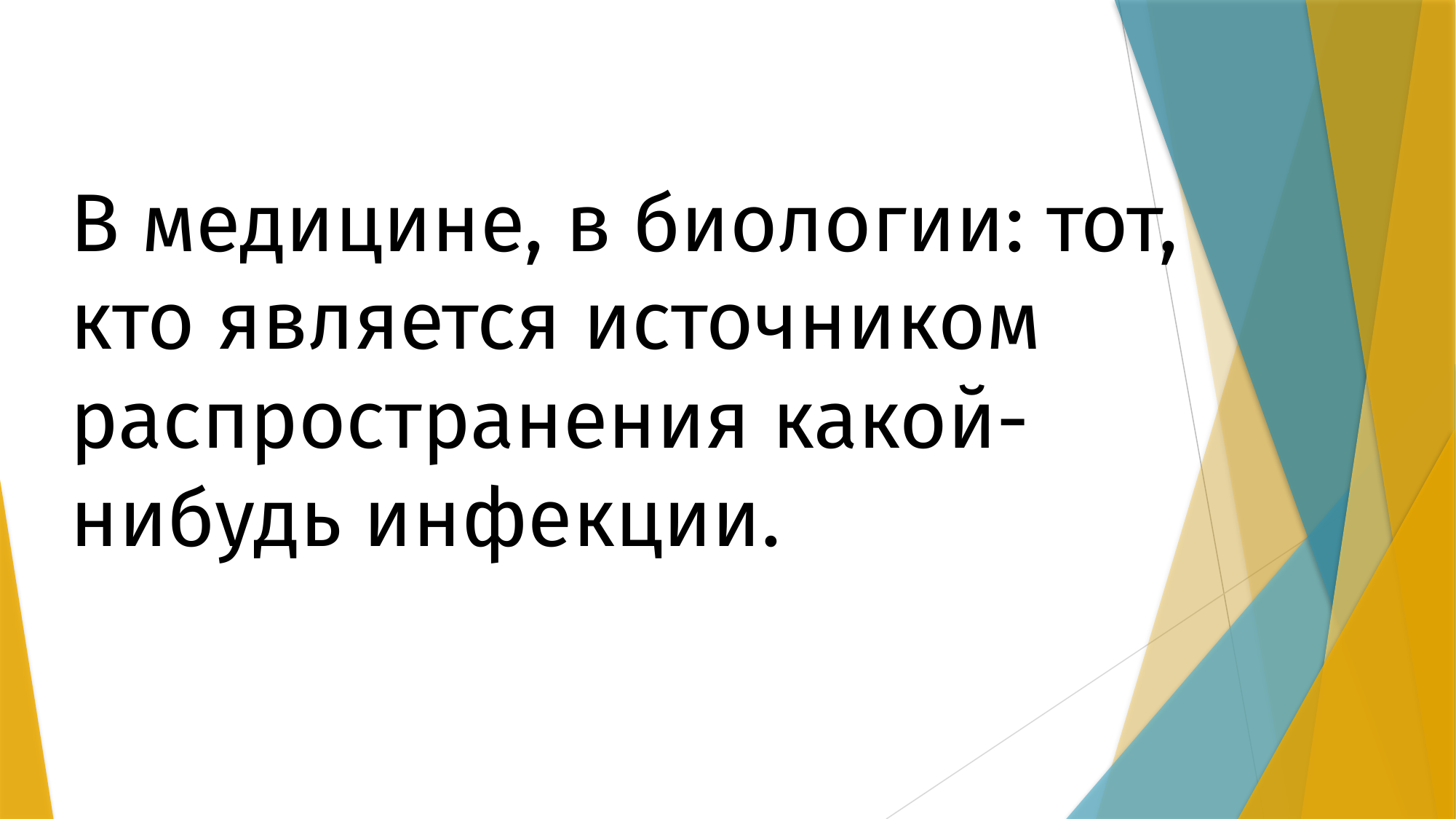

# В медицине, в биологии: тот, кто является источником распространения какой-нибудь инфекции.